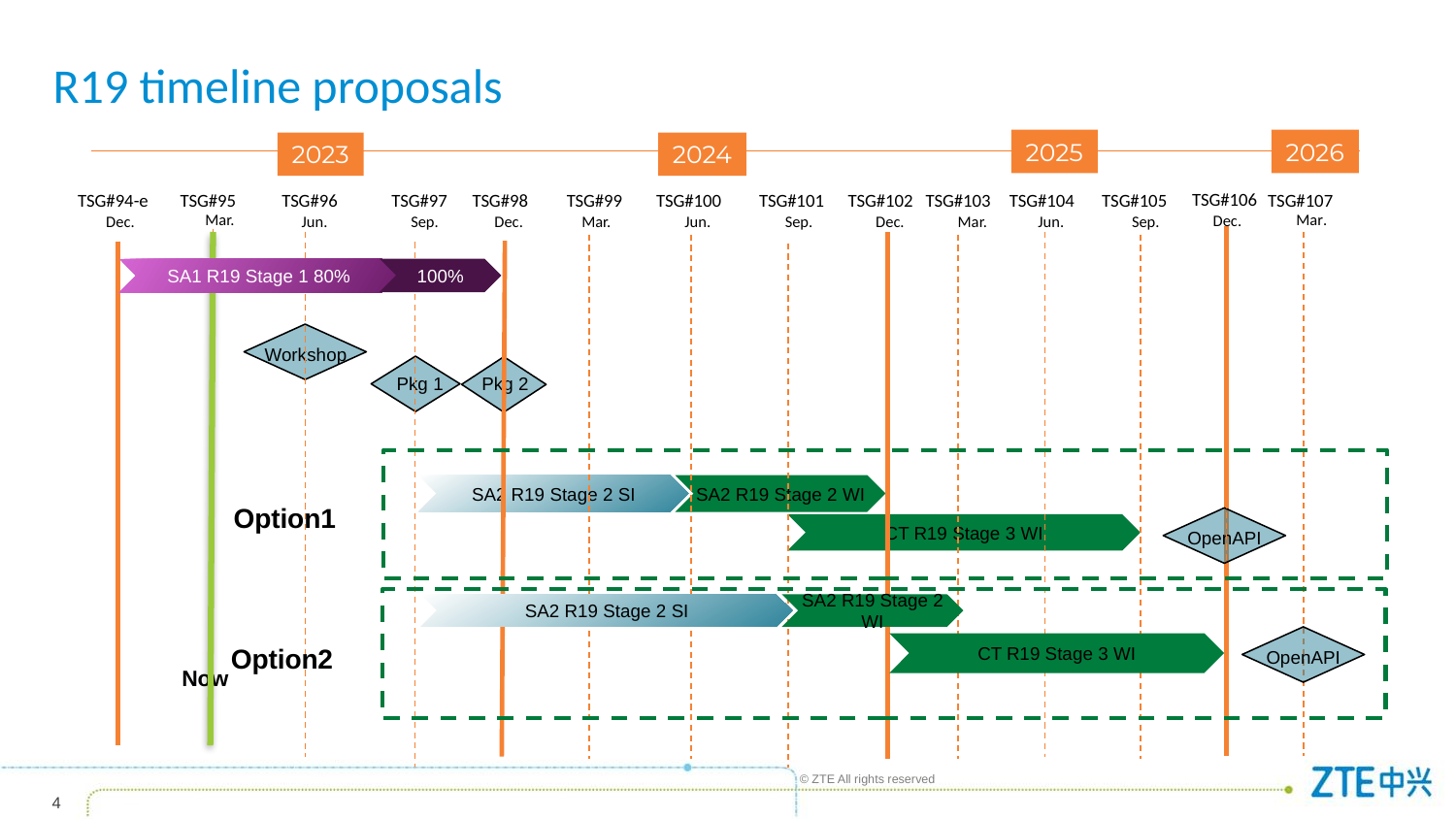

# R19 timeline proposals
2025
2026
2023
2024
TSG#106
TSG#94-e
TSG#95
TSG#96
TSG#97
TSG#98
TSG#99
TSG#100
TSG#101
TSG#102
TSG#103
TSG#104
TSG#105
TSG#107
Mar.
Mar.
Dec.
Dec.
Jun.
Sep.
Dec.
Mar.
Jun.
Sep.
Dec.
Mar.
Jun.
Sep.
SA1 R19 Stage 1 80%
100%

Workshop

Pkg 2
Pkg 1

SA2 R19 Stage 2 SI
SA2 R19 Stage 2 WI
Option1

CT R19 Stage 3 WI
OpenAPI

SA2 R19 Stage 2 SI
SA2 R19 Stage 2 WI

CT R19 Stage 3 WI
Option2
OpenAPI
Now